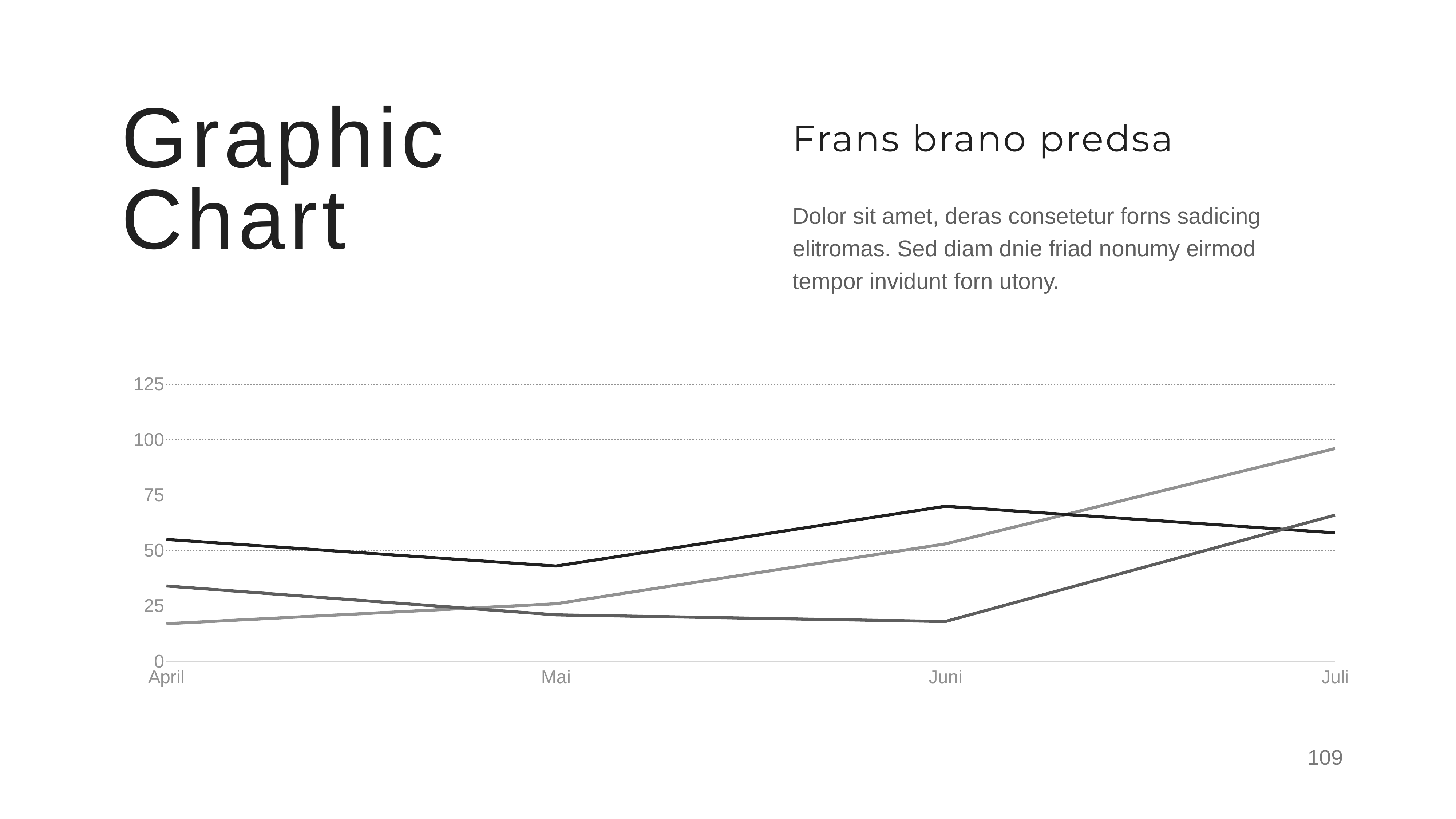

# Graphic
Chart
Frans brano predsa
Dolor sit amet, deras consetetur forns sadicing elitromas. Sed diam dnie friad nonumy eirmod tempor invidunt forn utony.

### Chart

| Category | Region 1 | Region 2 | Region 3 |
|---|---|---|---|
| April | 17.0 | 55.0 | 34.0 |
| Mai | 26.0 | 43.0 | 21.0 |
| Juni | 53.0 | 70.0 | 18.0 |
| Juli | 96.0 | 58.0 | 66.0 |
109